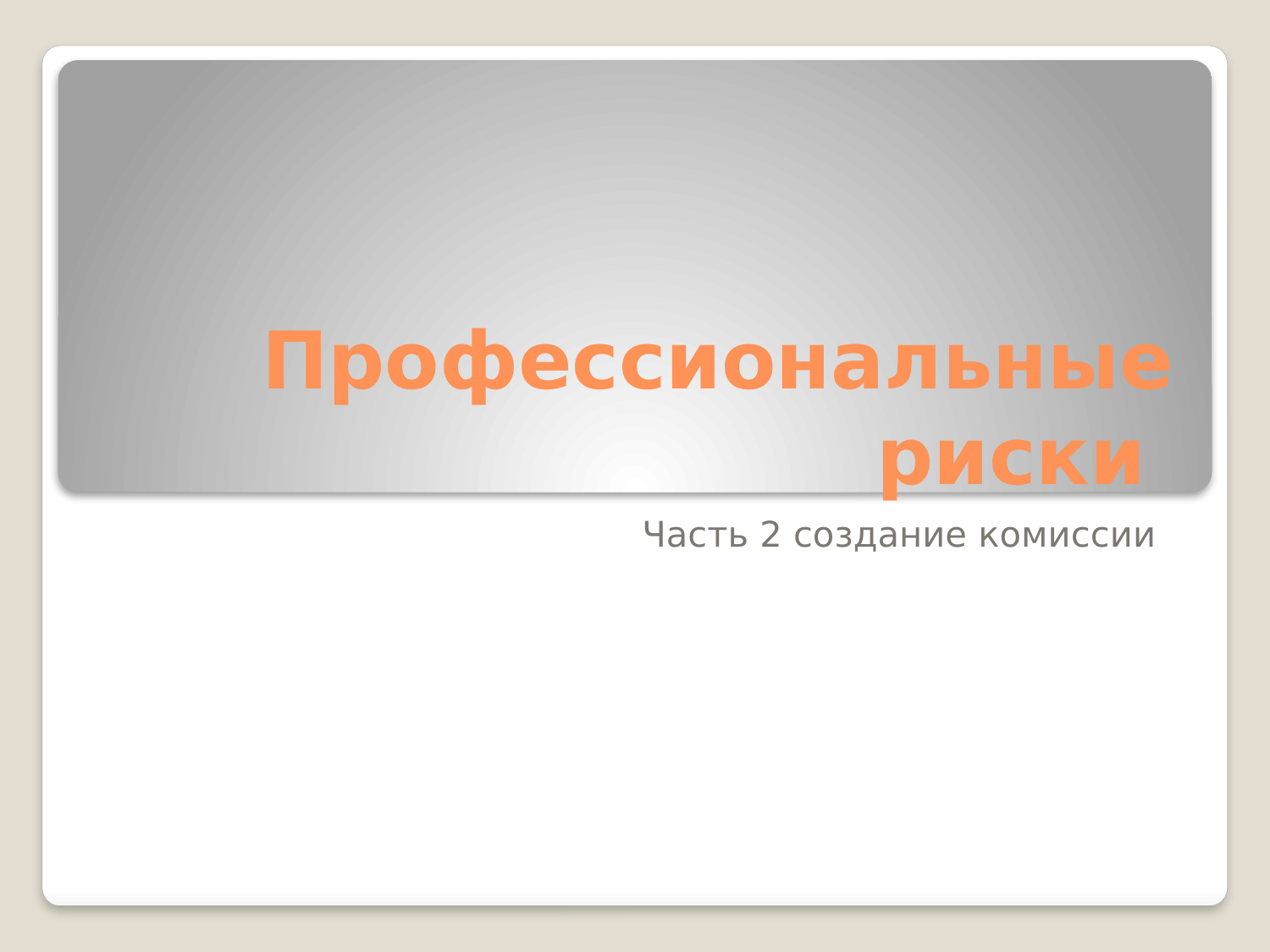

# Профессиональные риски
Часть 2 создание комиссии